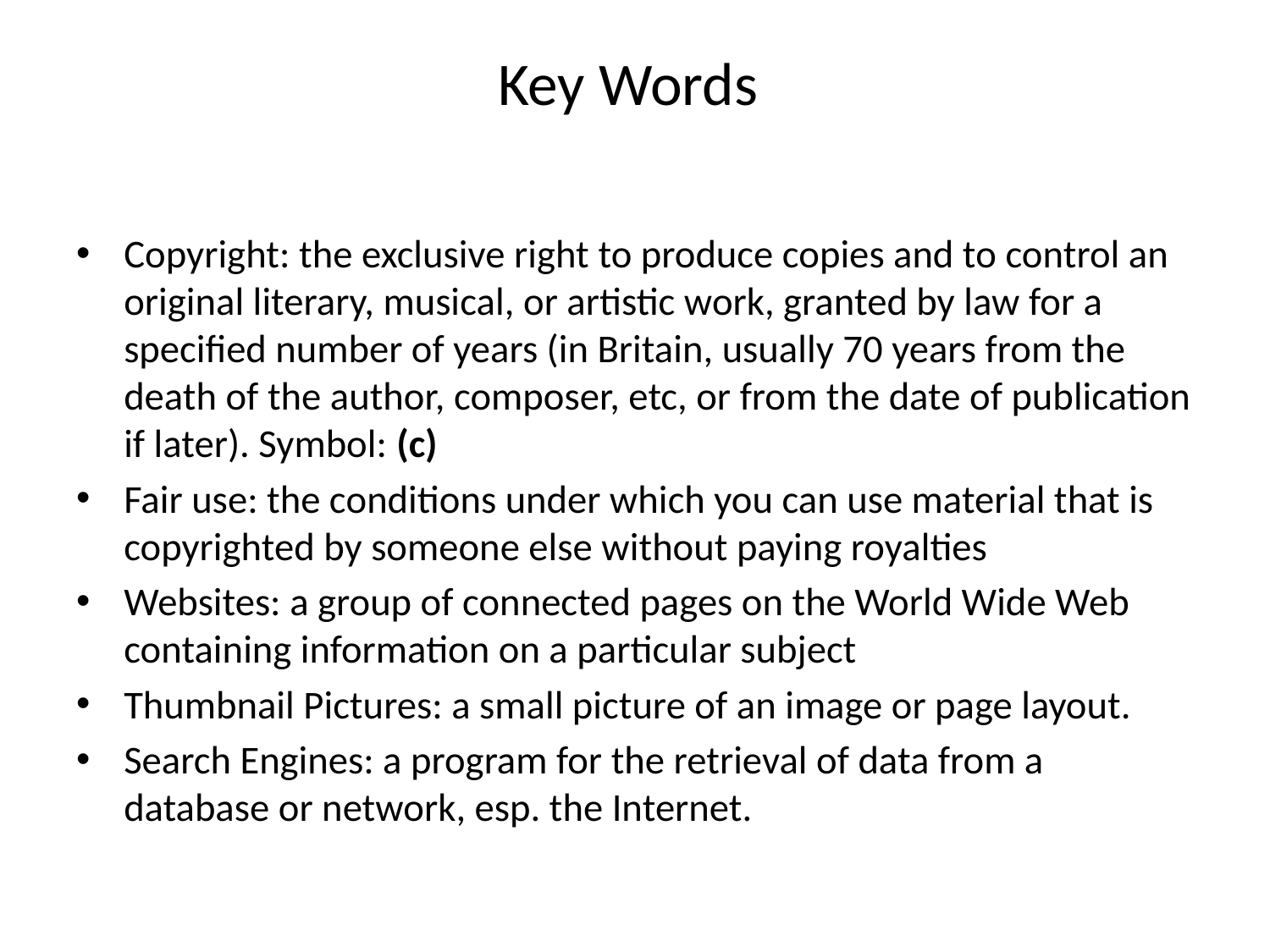

# Key Words
Copyright: the exclusive right to produce copies and to control an original literary, musical, or artistic work, granted by law for a specified number of years (in Britain, usually 70 years from the death of the author, composer, etc, or from the date of publication if later). Symbol: (c)
Fair use: the conditions under which you can use material that is copyrighted by someone else without paying royalties
Websites: a group of connected pages on the World Wide Web containing information on a particular subject
Thumbnail Pictures: a small picture of an image or page layout.
Search Engines: a program for the retrieval of data from a database or network, esp. the Internet.